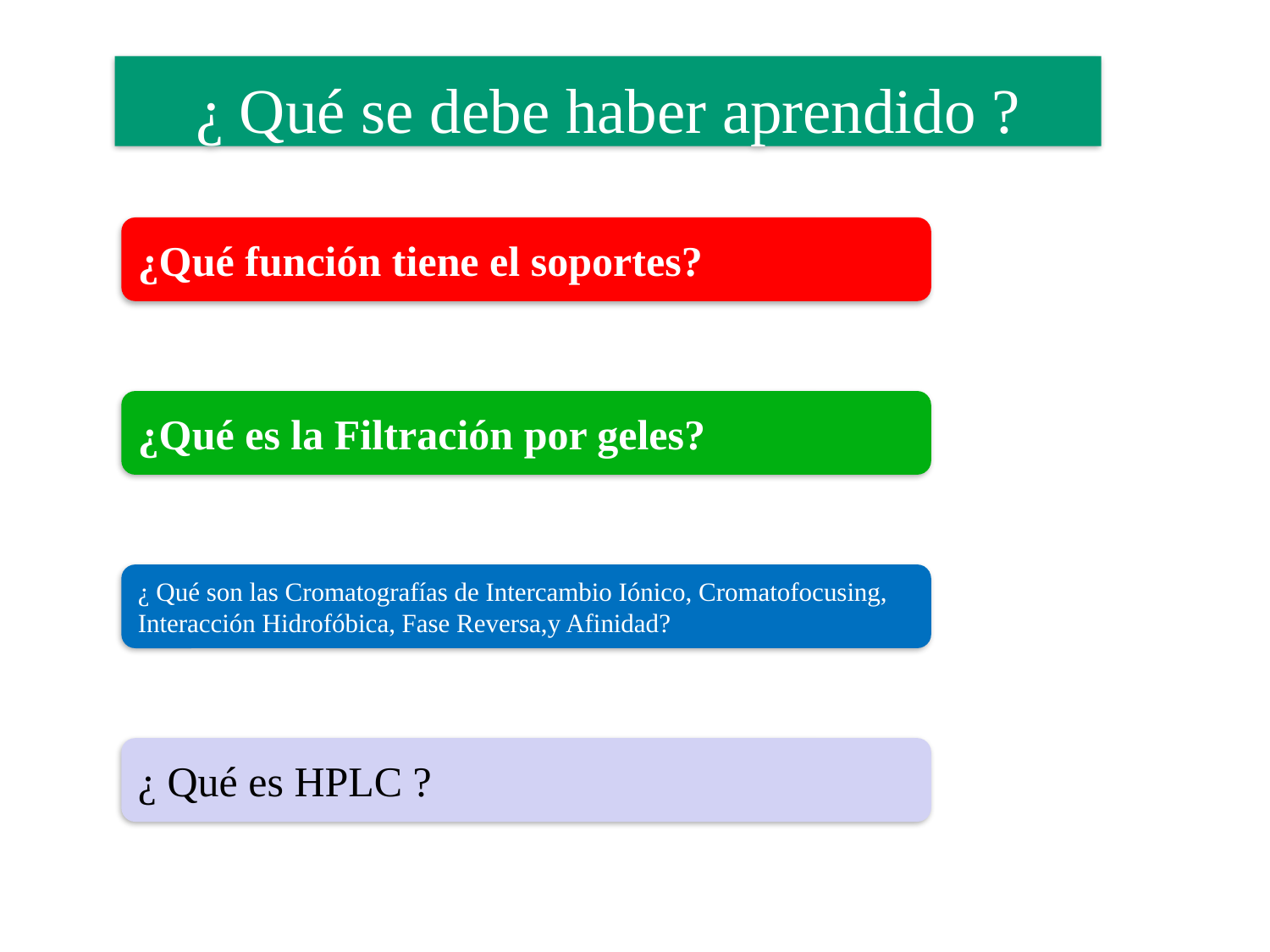

¿ Qué se debe haber aprendido ?
¿Qué función tiene el soportes?
¿Qué es la Filtración por geles?
¿ Qué son las Cromatografías de Intercambio Iónico, Cromatofocusing, Interacción Hidrofóbica, Fase Reversa,y Afinidad?
¿ Qué es HPLC ?